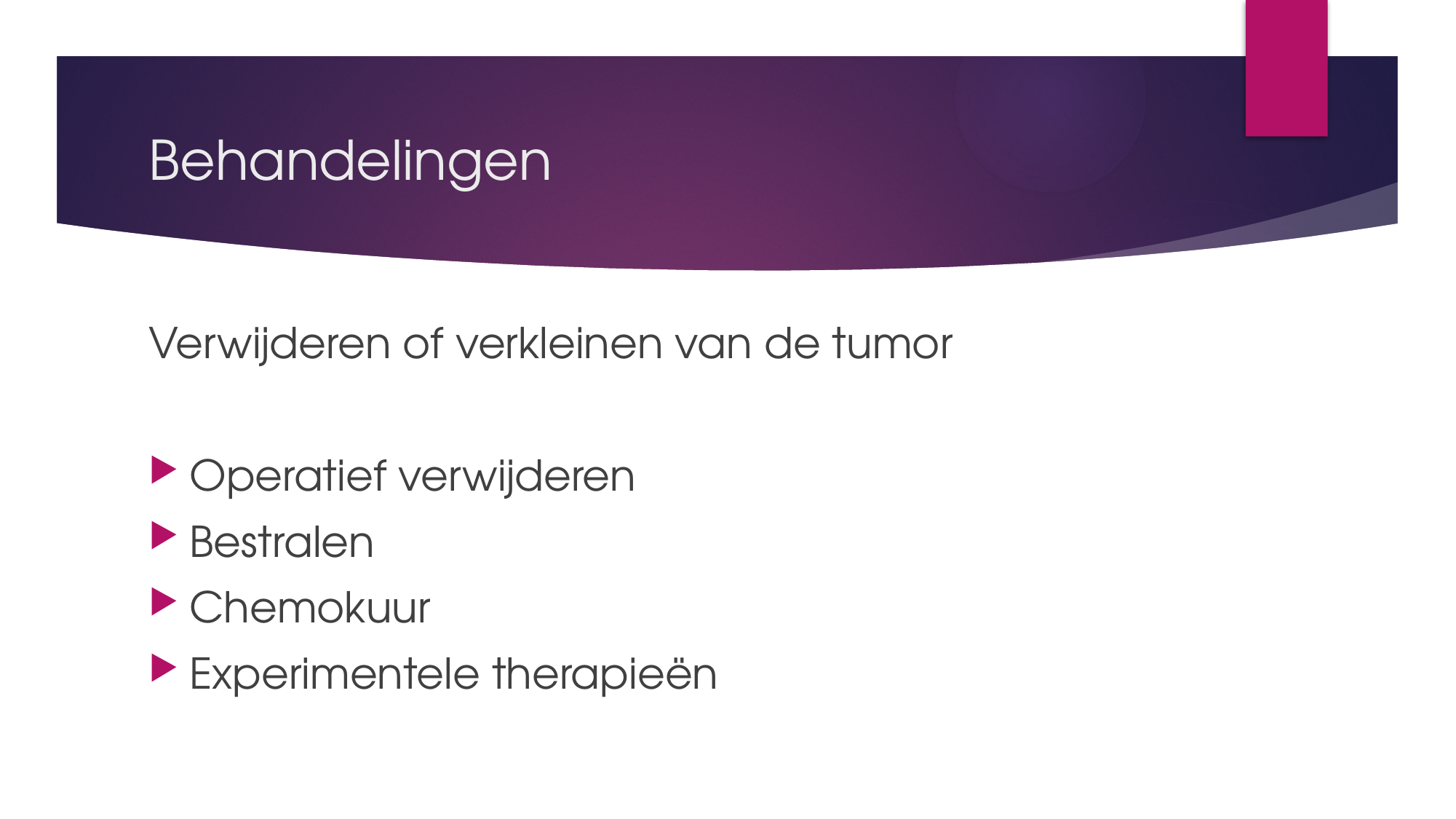

# Behandelingen
Verwijderen of verkleinen van de tumor

Operatief verwijderen
Bestralen
Chemokuur
Experimentele therapieën